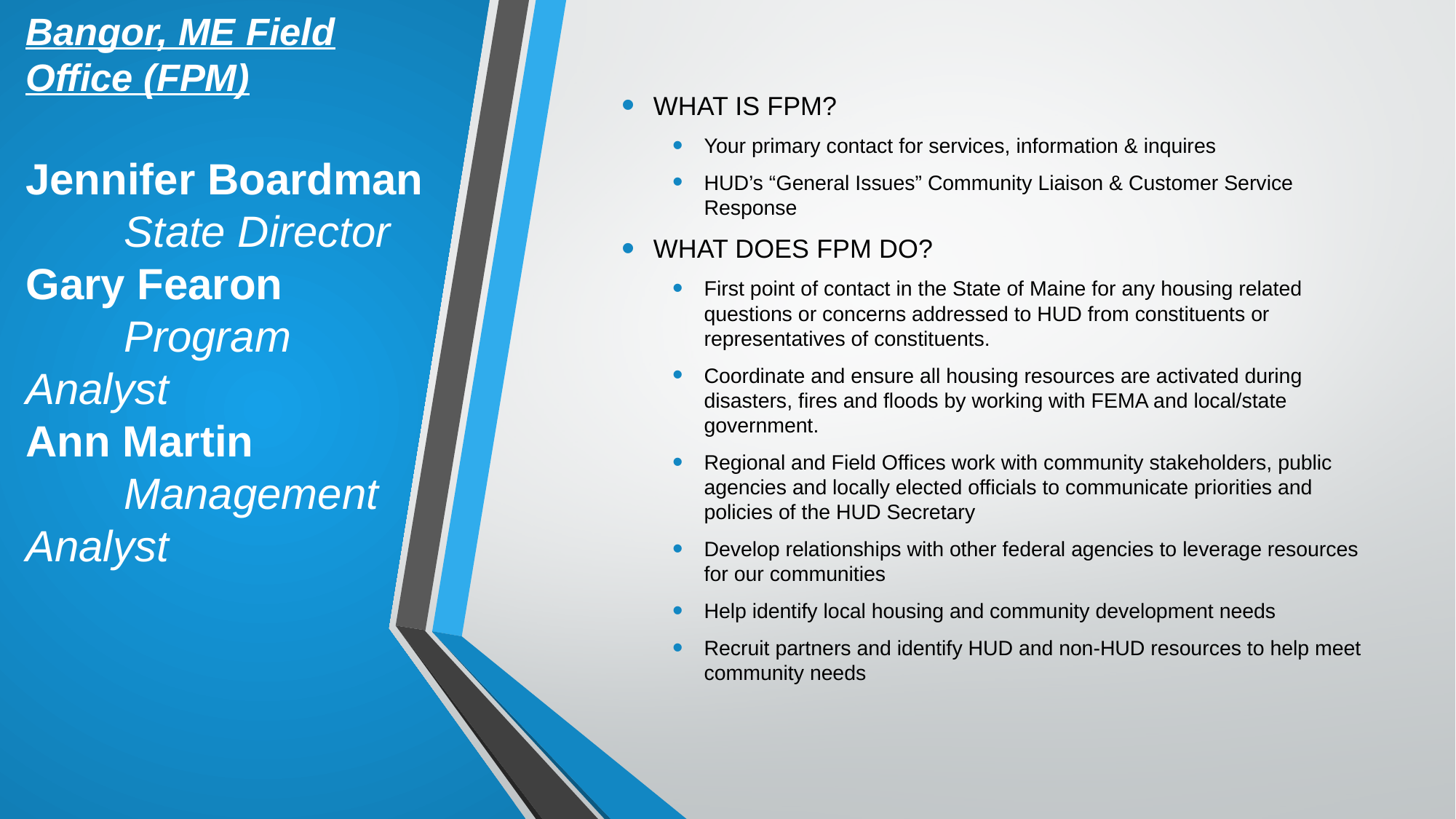

# Bangor, ME Field Office (FPM) Jennifer Boardman State Director Gary Fearon Program Analyst Ann Martin Management 	Analyst

WHAT IS FPM?
Your primary contact for services, information & inquires
HUD’s “General Issues” Community Liaison & Customer Service Response
WHAT DOES FPM DO?
First point of contact in the State of Maine for any housing related questions or concerns addressed to HUD from constituents or representatives of constituents.
Coordinate and ensure all housing resources are activated during disasters, fires and floods by working with FEMA and local/state government.
Regional and Field Offices work with community stakeholders, public agencies and locally elected officials to communicate priorities and policies of the HUD Secretary
Develop relationships with other federal agencies to leverage resources for our communities
Help identify local housing and community development needs
Recruit partners and identify HUD and non-HUD resources to help meet community needs